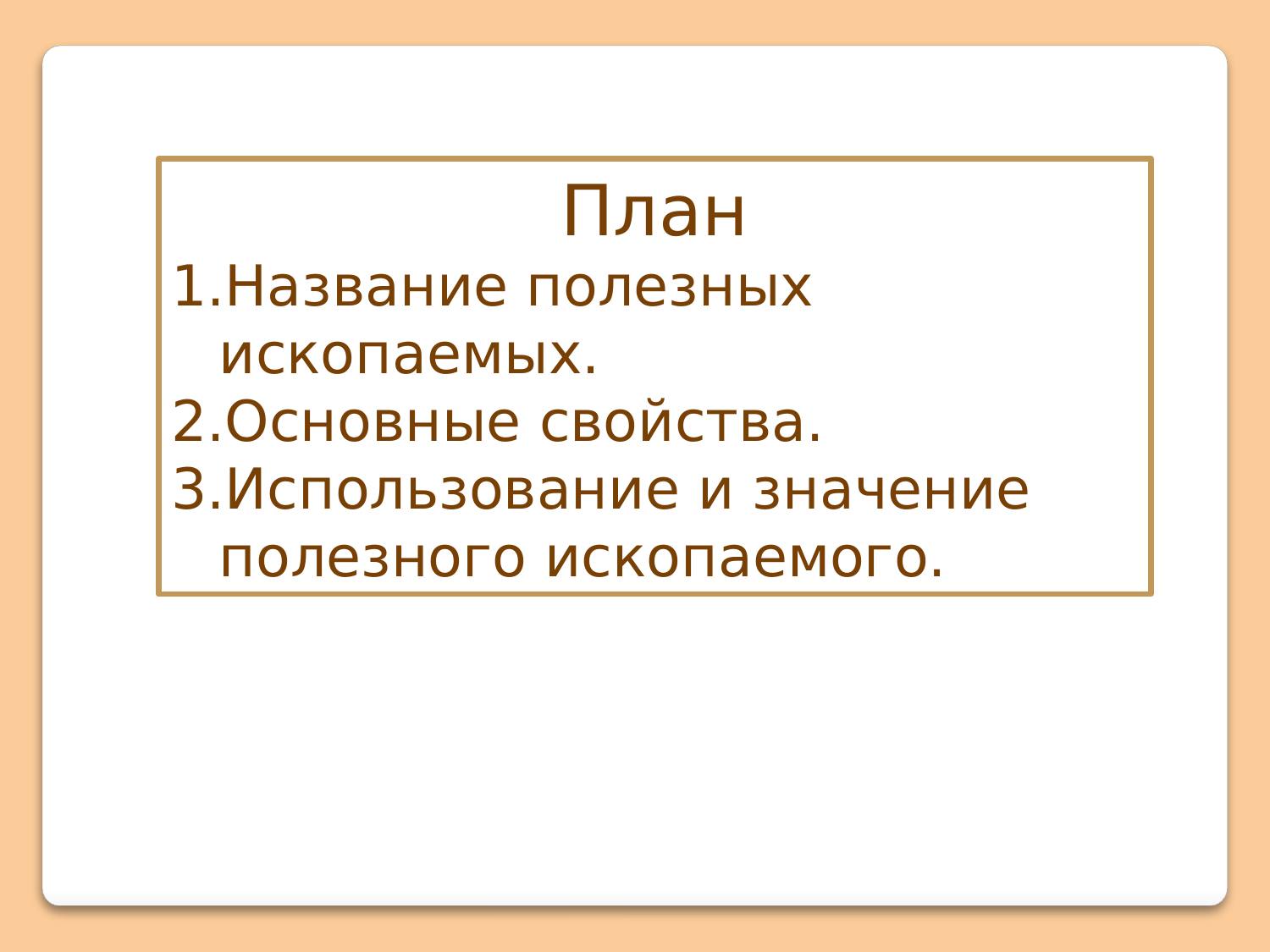

План
Название полезных ископаемых.
Основные свойства.
Использование и значение полезного ископаемого.